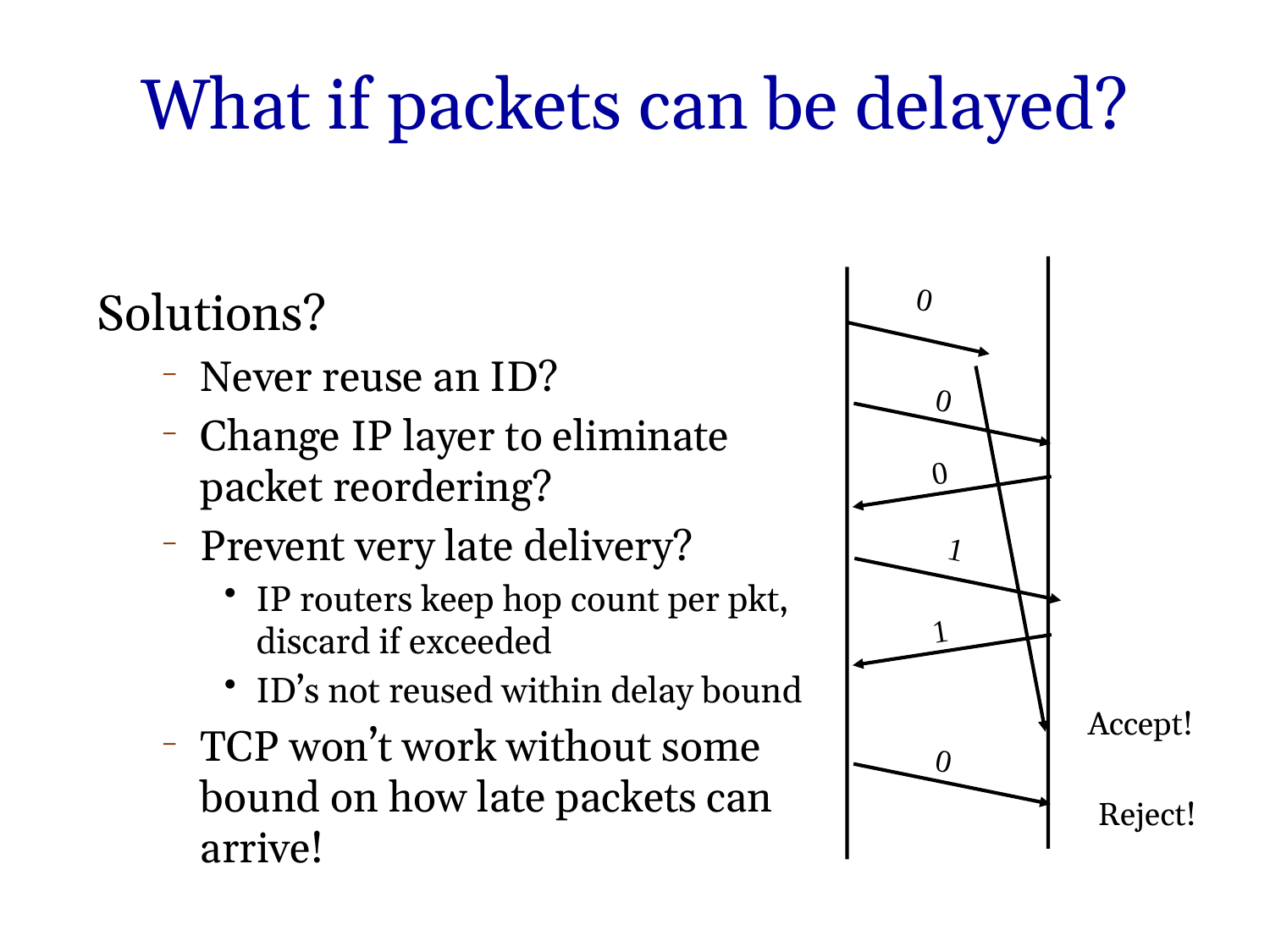

# What if packets can be delayed?

0
Solutions?
Never reuse an ID?
Change IP layer to eliminate packet reordering?
Prevent very late delivery?
IP routers keep hop count per pkt, discard if exceeded
ID’s not reused within delay bound
TCP won’t work without some bound on how late packets can arrive!

0

 0

1

 1

Accept!
0

Reject!